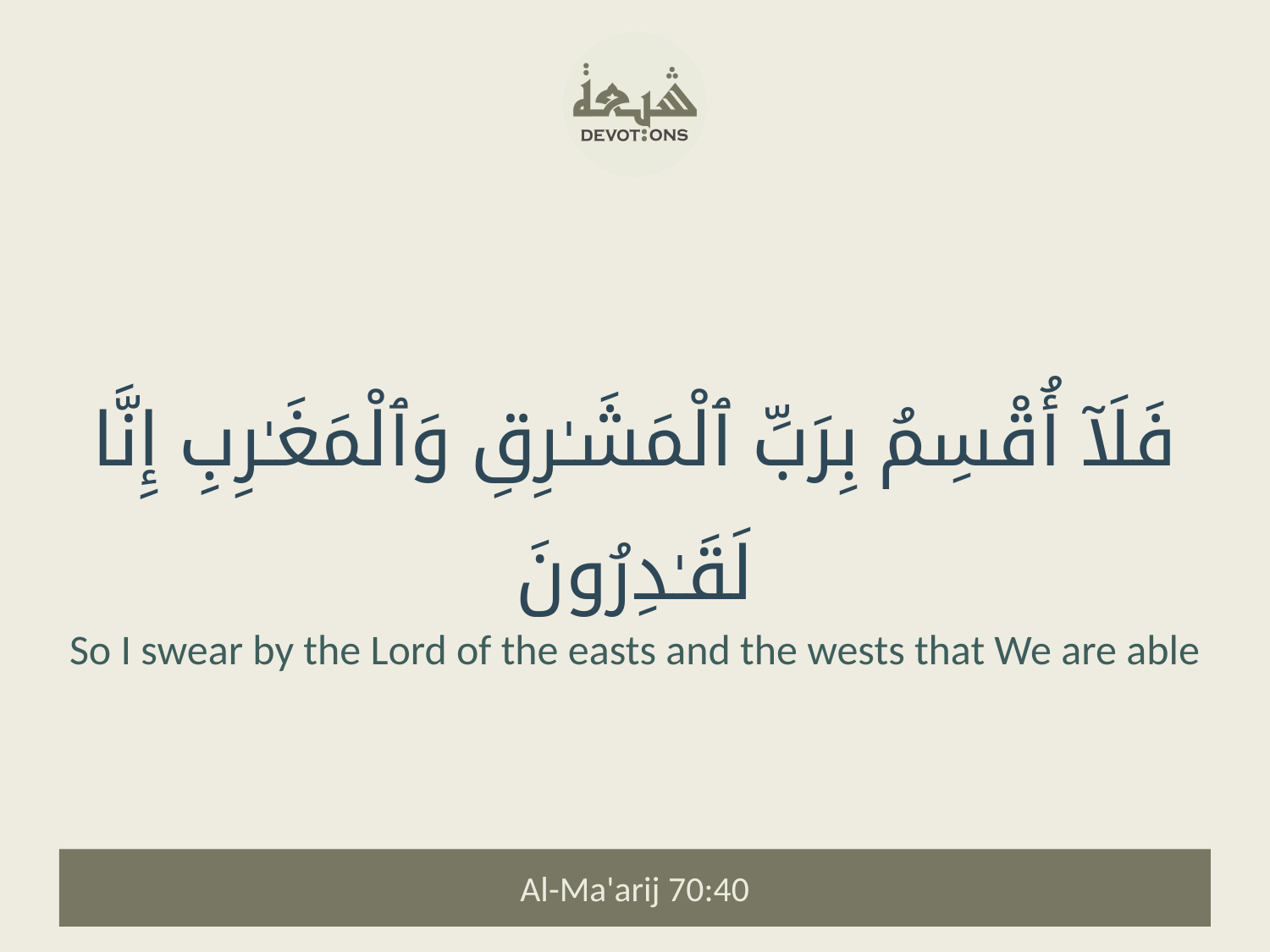

فَلَآ أُقْسِمُ بِرَبِّ ٱلْمَشَـٰرِقِ وَٱلْمَغَـٰرِبِ إِنَّا لَقَـٰدِرُونَ
So I swear by the Lord of the easts and the wests that We are able
Al-Ma'arij 70:40